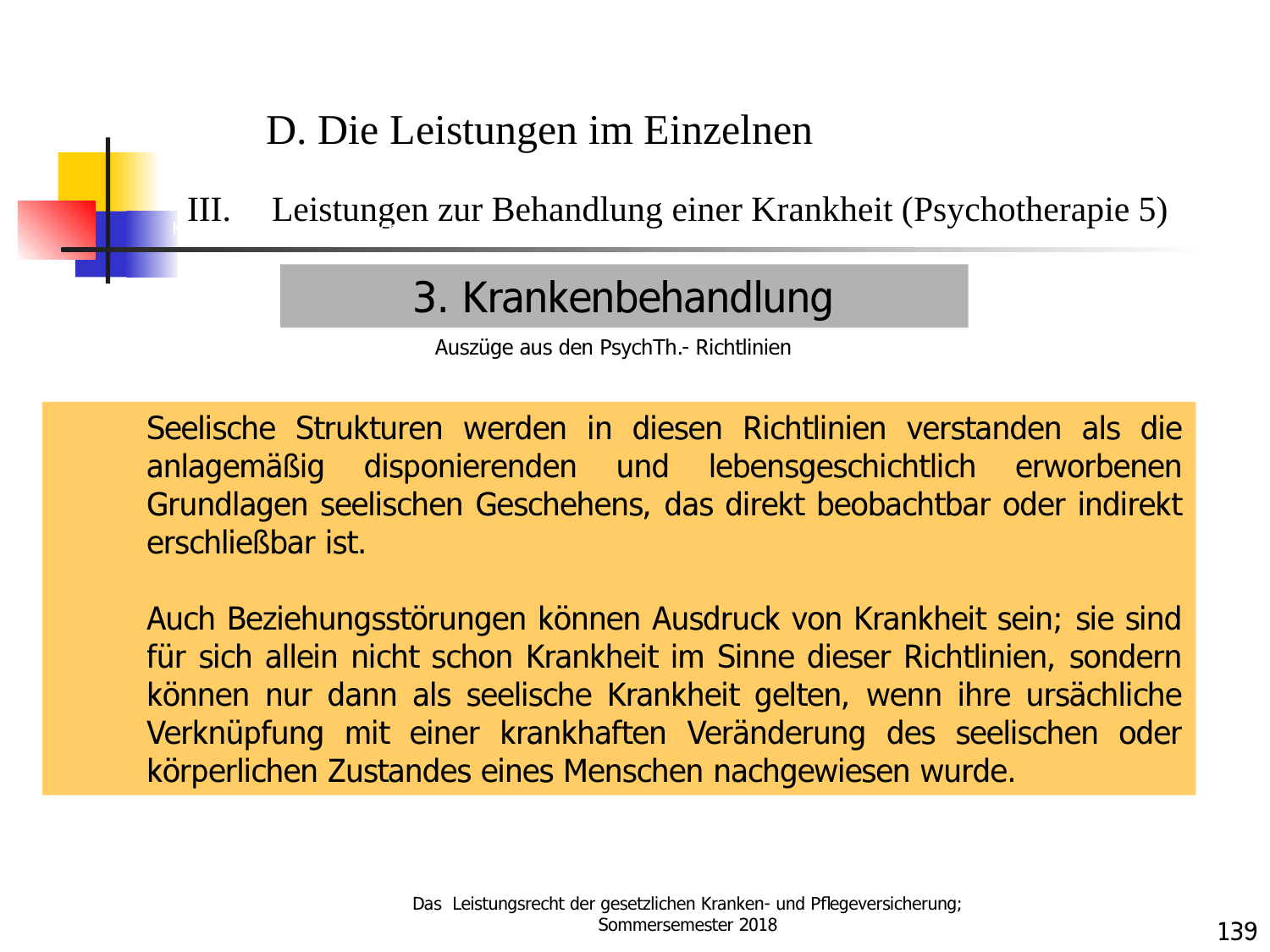

Krankenbehandlung 5 (Psychotherap. Behandlung)
D. Die Leistungen im Einzelnen

Leistungen zur Behandlung einer Krankheit (Psychotherapie 5)
3. Krankenbehandlung
Auszüge aus den PsychTh.- Richtlinien
Seelische Strukturen werden in diesen Richtlinien verstanden als die anlagemäßig disponierenden und lebensgeschichtlich erworbenen Grundlagen seelischen Geschehens, das direkt beobachtbar oder indirekt erschließbar ist.

Auch Beziehungsstörungen können Ausdruck von Krankheit sein; sie sind für sich allein nicht schon Krankheit im Sinne dieser Richtlinien, sondern können nur dann als seelische Krankheit gelten, wenn ihre ursächliche Verknüpfung mit einer krankhaften Veränderung des seelischen oder körperlichen Zustandes eines Menschen nachgewiesen wurde.
Krankheit
Das  Leistungsrecht der gesetzlichen Kranken- und Pflegeversicherung; Sommersemester 2018
139